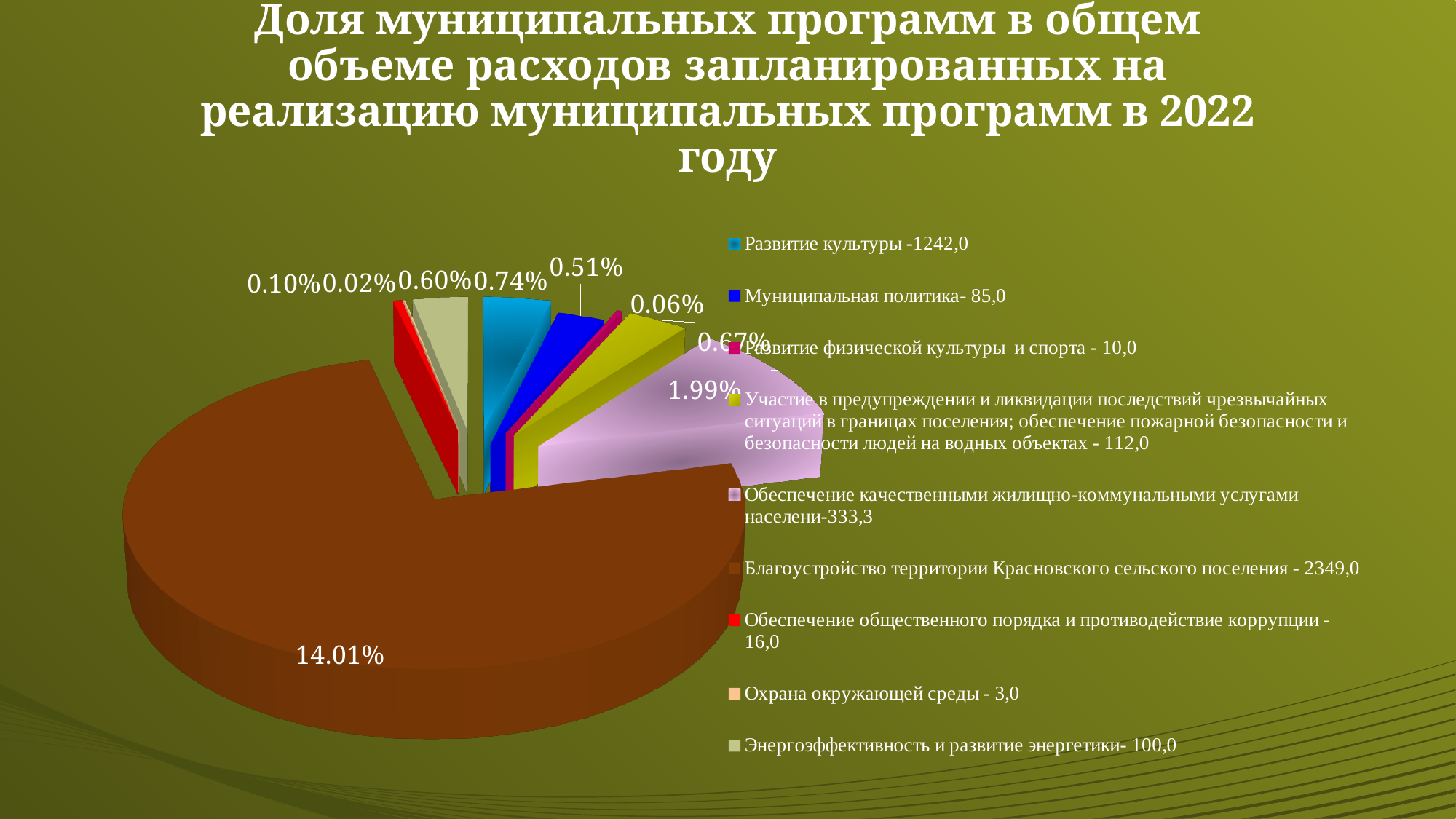

# Доля муниципальных программ в общем объеме расходов запланированных на реализацию муниципальных программ в 2022 году

[unsupported chart]